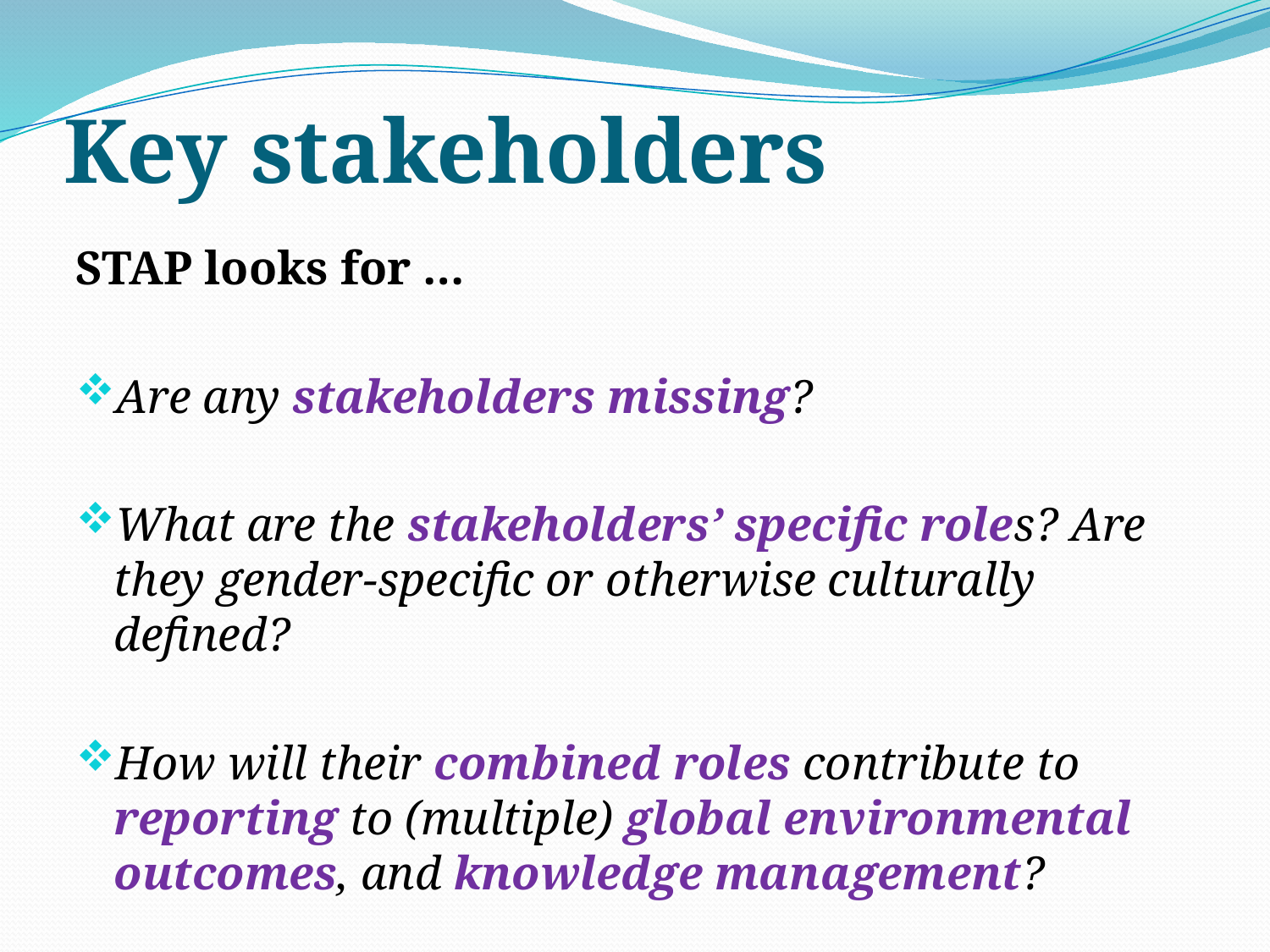

# Key stakeholders
STAP looks for …

Are any stakeholders missing?

What are the stakeholders’ specific roles? Are they gender-specific or otherwise culturally defined?

How will their combined roles contribute to reporting to (multiple) global environmental outcomes, and knowledge management?